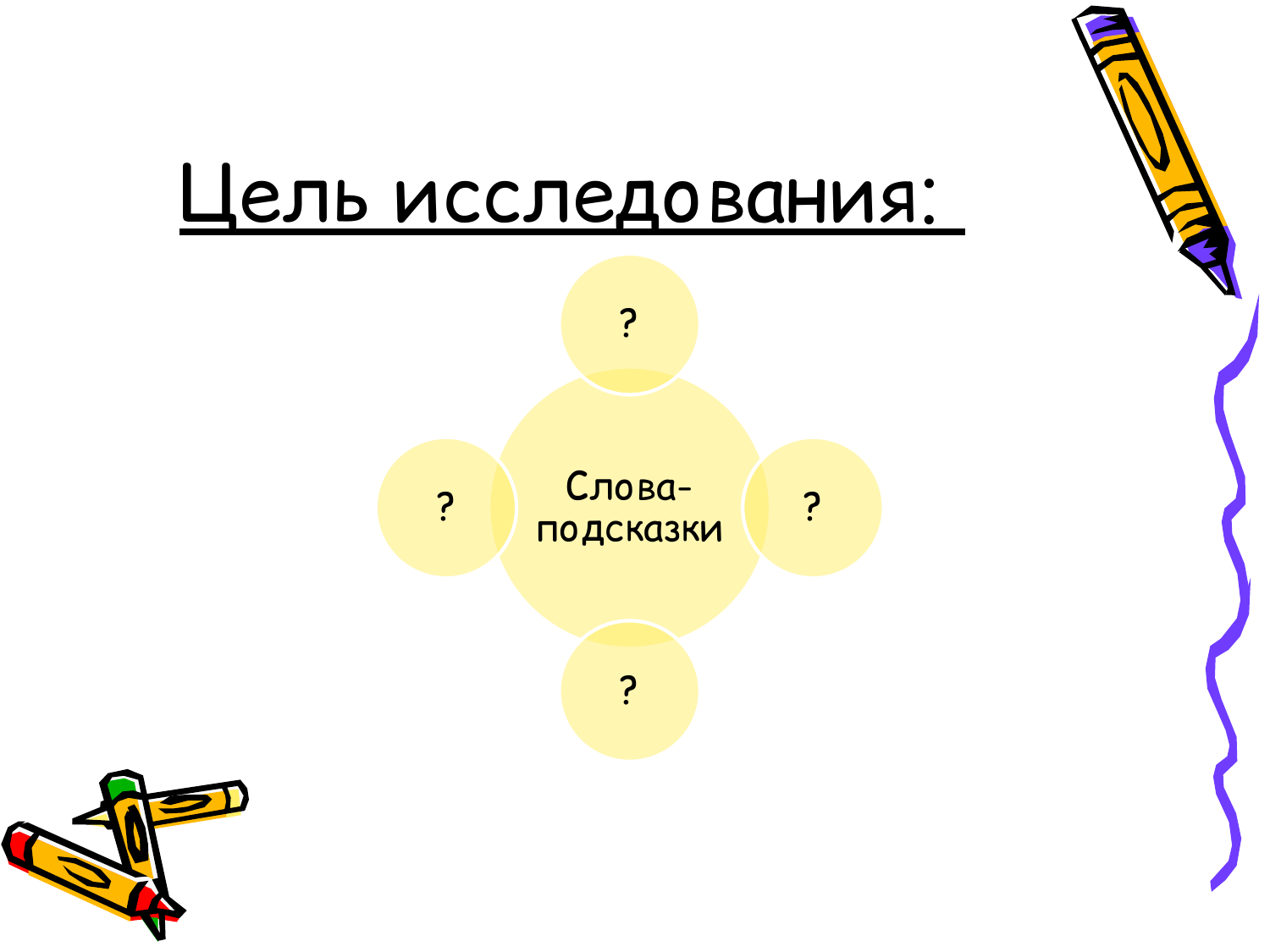

# Цель исследования:
Слова-подсказки
?
?
?
?